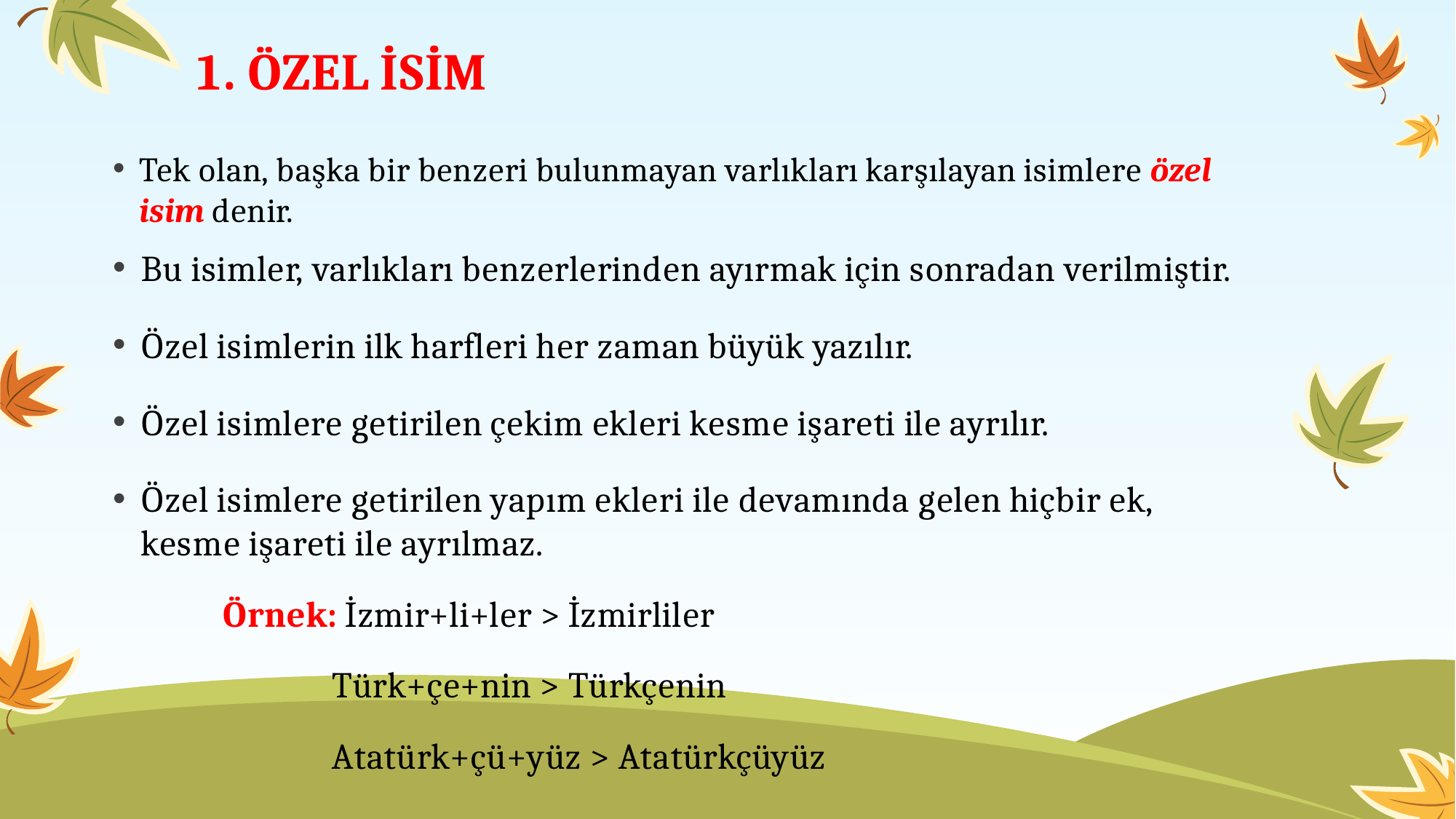

# 1. ÖZEL İSİM
Tek olan, başka bir benzeri bulunmayan varlıkları karşılayan isimlere özel isim denir.
Bu isimler, varlıkları benzerlerinden ayırmak için sonradan verilmiştir.
Özel isimlerin ilk harfleri her zaman büyük yazılır.
Özel isimlere getirilen çekim ekleri kesme işareti ile ayrılır.
Özel isimlere getirilen yapım ekleri ile devamında gelen hiçbir ek, kesme işareti ile ayrılmaz.
	Örnek: İzmir+li+ler > İzmirliler
		Türk+çe+nin > Türkçenin
		Atatürk+çü+yüz > Atatürkçüyüz